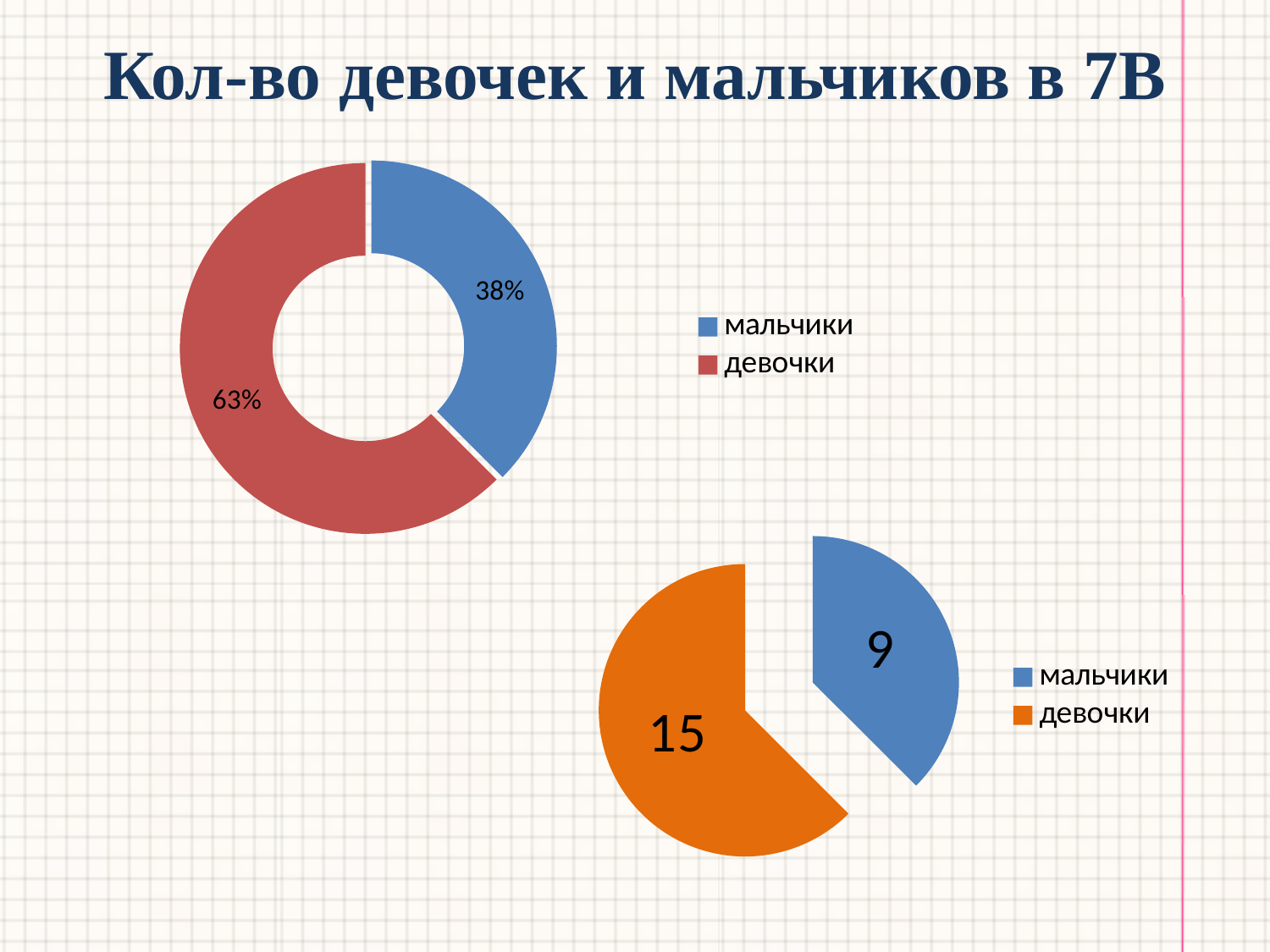

# Кол-во девочек и мальчиков в 7В

### Chart

| Category |  |
|---|---|
| мальчики | 9.0 |
| девочки | 15.0 |

### Chart

| Category |  |
|---|---|
| мальчики | 9.0 |
| девочки | 15.0 |